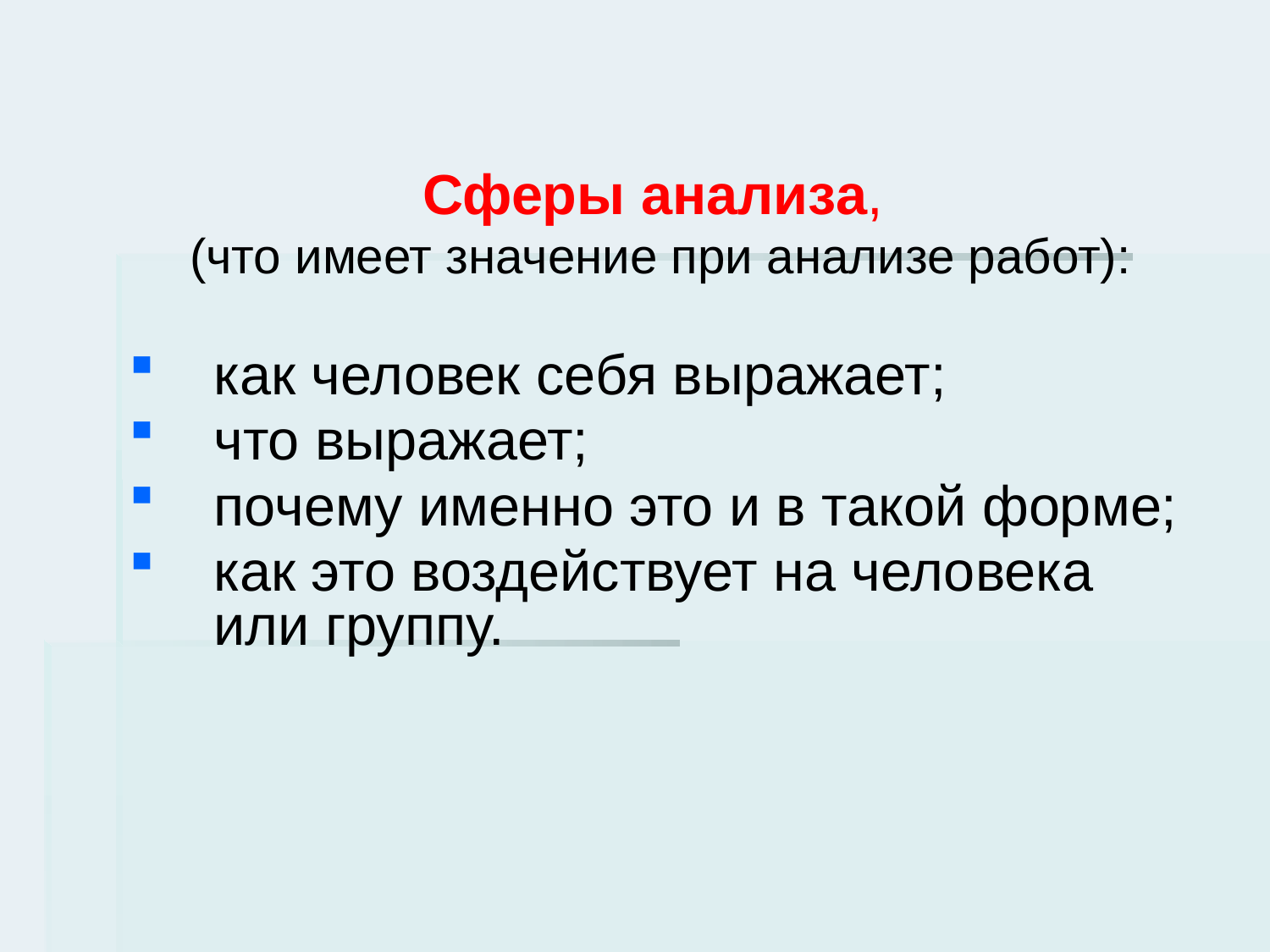

#

Сферы анализа,
(что имеет значение при анализе работ):

как человек себя выражает;
что выражает;
почему именно это и в такой форме;
как это воздействует на человека или группу.